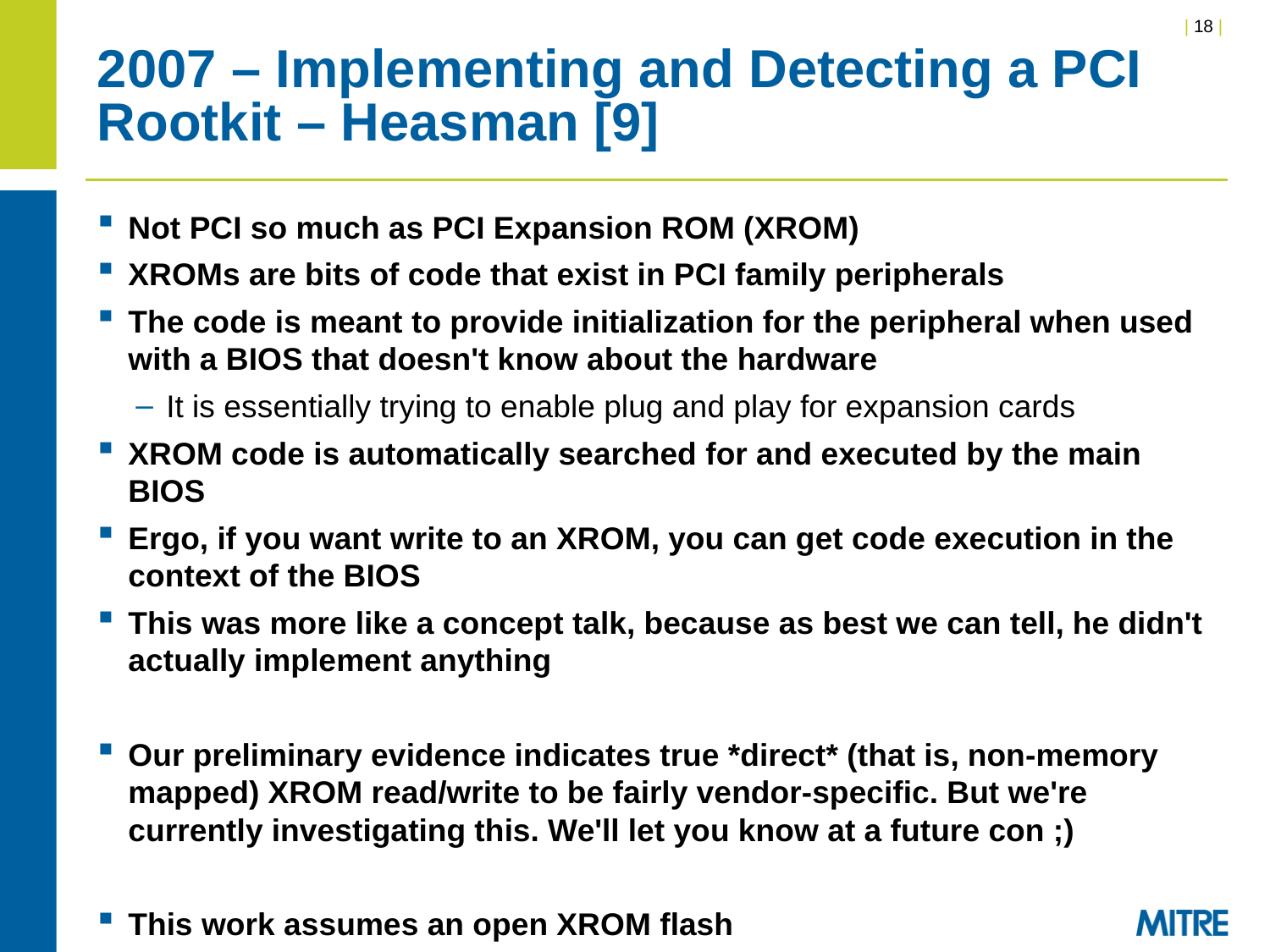

# 2007 – Implementing and Detecting a PCI Rootkit – Heasman [9]
Not PCI so much as PCI Expansion ROM (XROM)
XROMs are bits of code that exist in PCI family peripherals
The code is meant to provide initialization for the peripheral when used with a BIOS that doesn't know about the hardware
It is essentially trying to enable plug and play for expansion cards
XROM code is automatically searched for and executed by the main BIOS
Ergo, if you want write to an XROM, you can get code execution in the context of the BIOS
This was more like a concept talk, because as best we can tell, he didn't actually implement anything

Our preliminary evidence indicates true *direct* (that is, non-memory mapped) XROM read/write to be fairly vendor-specific. But we're currently investigating this. We'll let you know at a future con ;)

This work assumes an open XROM flash